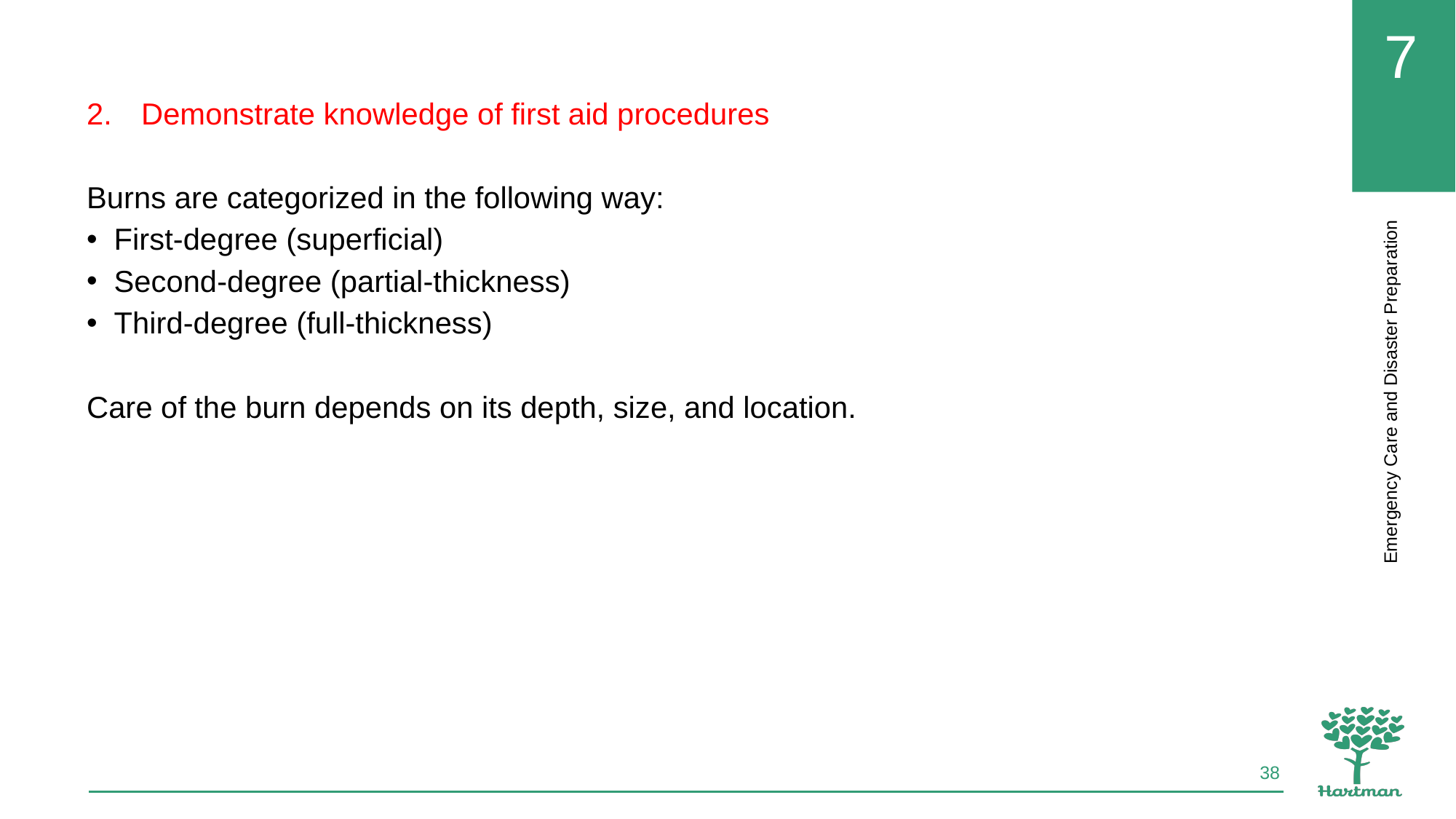

Demonstrate knowledge of first aid procedures

Burns are categorized in the following way:
First-degree (superficial)
Second-degree (partial-thickness)
Third-degree (full-thickness)

Care of the burn depends on its depth, size, and location.

38